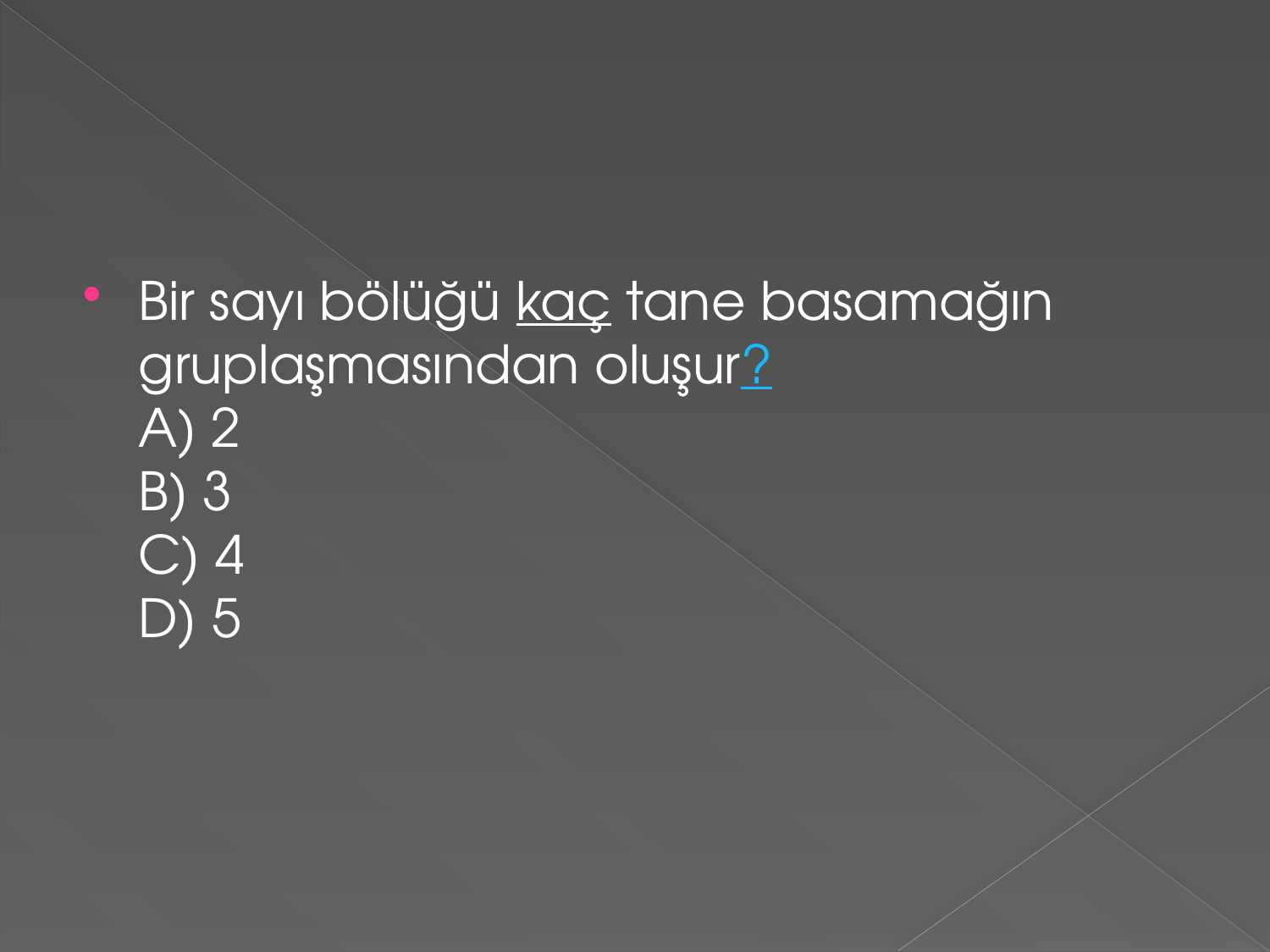

#
Bir sayı bölüğü kaç tane basamağın gruplaşmasından oluşur? 
A) 2
B) 3
C) 4
D) 5